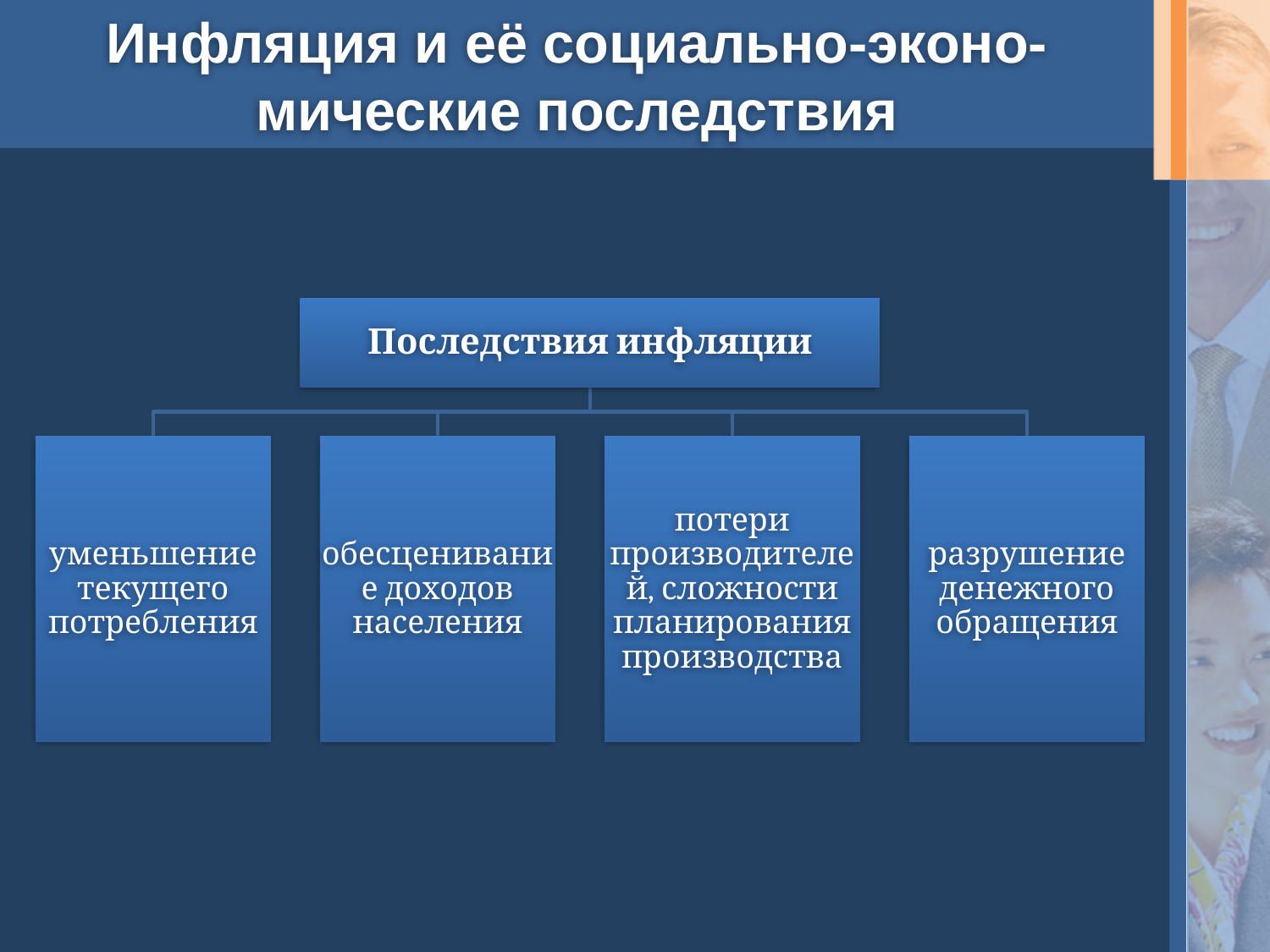

# Инфляция и её социально-эконо- мические последствия

Последствия инфляции

уменьшение текущего потребления

обесценивание доходов населения

потери производителей, сложности планирования производства

разрушение денежного обращения